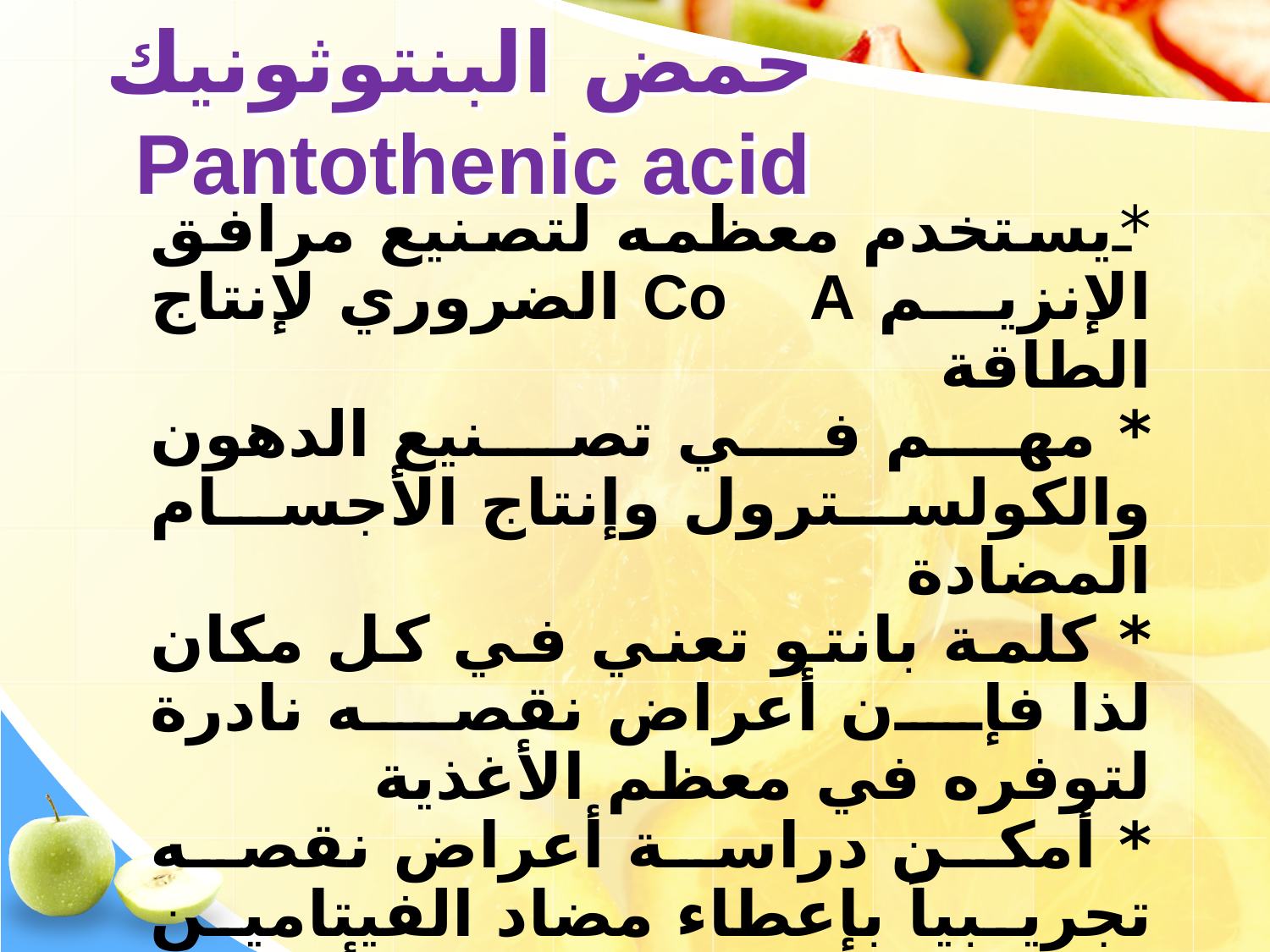

# حمض البنتوثونيك  Pantothenic acid
*يستخدم معظمه لتصنيع مرافق الإنزيم Co A الضروري لإنتاج الطاقة
* مهم في تصنيع الدهون والكولسترول وإنتاج الأجسام المضادة
* كلمة بانتو تعني في كل مكان لذا فإن أعراض نقصه نادرة لتوفره في معظم الأغذية
* أمكن دراسة أعراض نقصه تجريبياً بإعطاء مضاد الفيتامين Omega methyl وشملت أعراض النقص نقص المناعة والتعب الشديد والتهيج وحرقة في الأرجل والآم في العضلات ومغص والتهاب رئوي
* المتناولات المرجعية التغذوية للبالغين 5 ملجرام / يوم